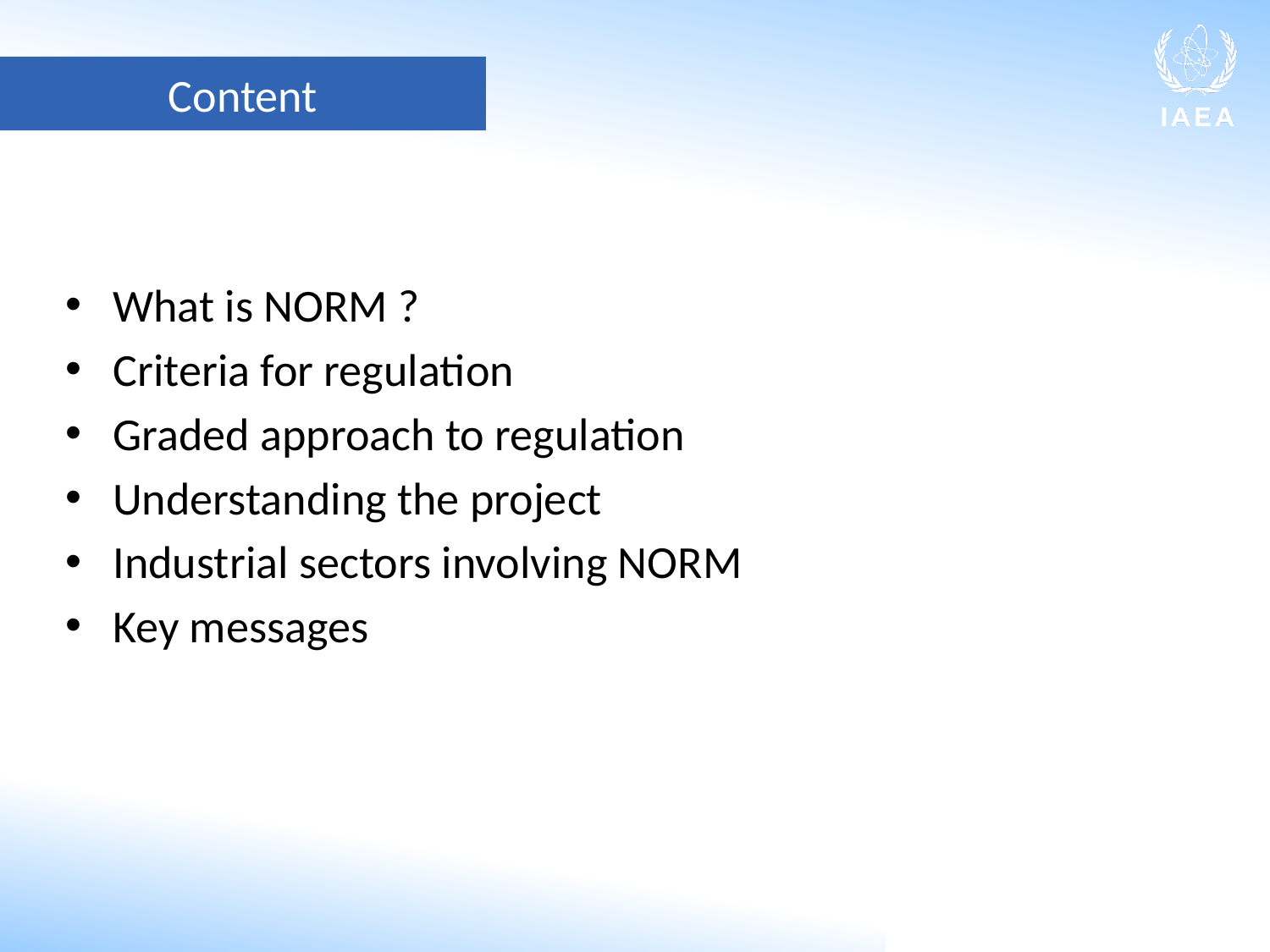

Content
What is NORM ?
Criteria for regulation
Graded approach to regulation
Understanding the project
Industrial sectors involving NORM
Key messages